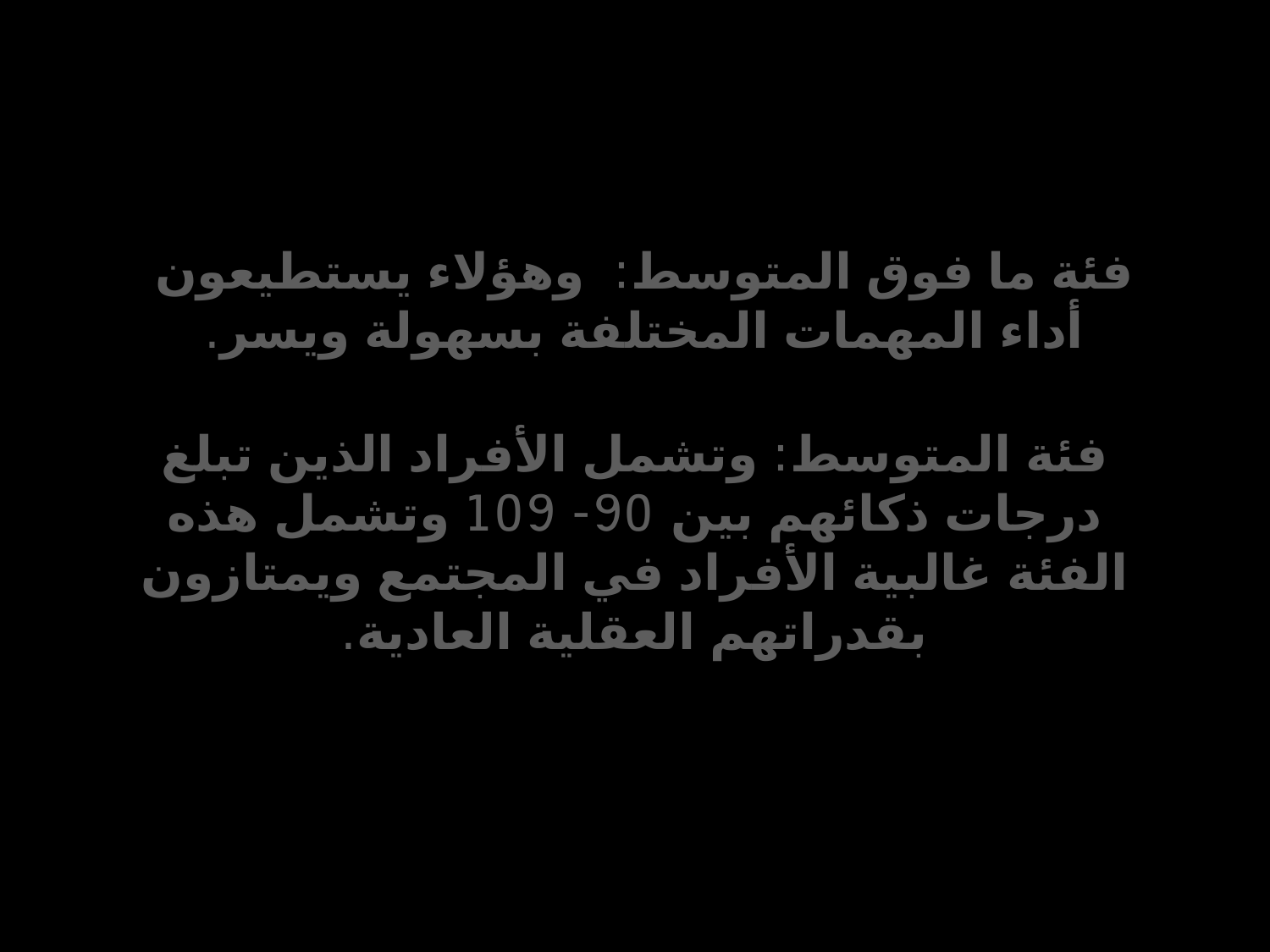

فئة ما فوق المتوسط:  وهؤلاء يستطيعون أداء المهمات المختلفة بسهولة ويسر.
# فئة المتوسط: وتشمل الأفراد الذين تبلغ درجات ذكائهم بين 90- 109 وتشمل هذه الفئة غالبية الأفراد في المجتمع ويمتازون بقدراتهم العقلية العادية.